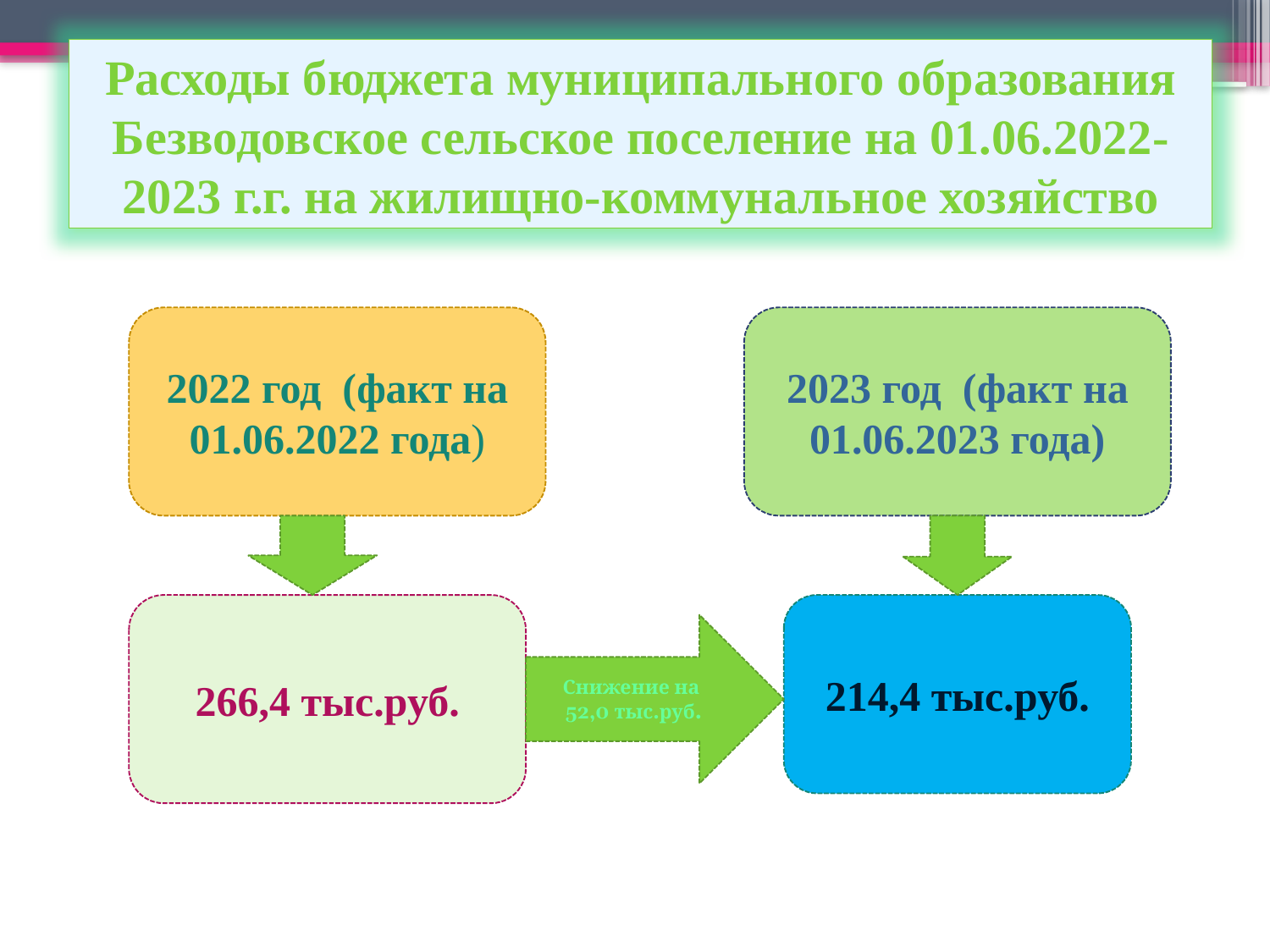

Расходы бюджета муниципального образования Безводовское сельское поселение на 01.06.2022-2023 г.г. на жилищно-коммунальное хозяйство
2022 год  (факт на 01.06.2022 года)
2023 год  (факт на 01.06.2023 года)

266,4 тыс.руб.
214,4 тыс.руб.
Снижение на  52,0 тыс.руб.